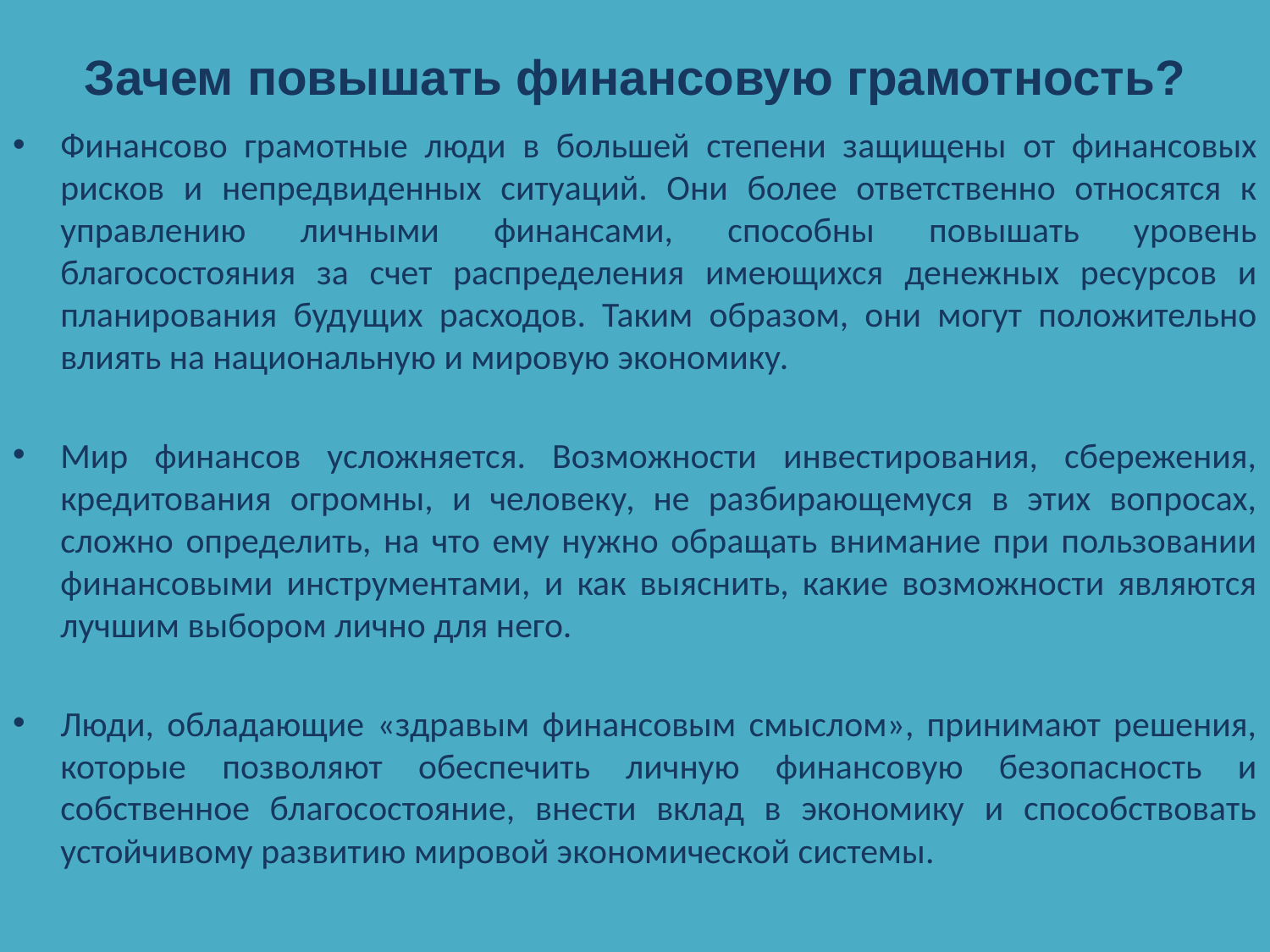

# Зачем повышать финансовую грамотность?
Финансово грамотные люди в большей степени защищены от финансовых рисков и непредвиденных ситуаций. Они более ответственно относятся к управлению личными финансами, способны повышать уровень благосостояния за счет распределения имеющихся денежных ресурсов и планирования будущих расходов. Таким образом, они могут положительно влиять на национальную и мировую экономику.

Мир финансов усложняется. Возможности инвестирования, сбережения, кредитования огромны, и человеку, не разбирающемуся в этих вопросах, сложно определить, на что ему нужно обращать внимание при пользовании финансовыми инструментами, и как выяснить, какие возможности являются лучшим выбором лично для него.

Люди, обладающие «здравым финансовым смыслом», принимают решения, которые позволяют обеспечить личную финансовую безопасность и собственное благосостояние, внести вклад в экономику и способствовать устойчивому развитию мировой экономической системы.